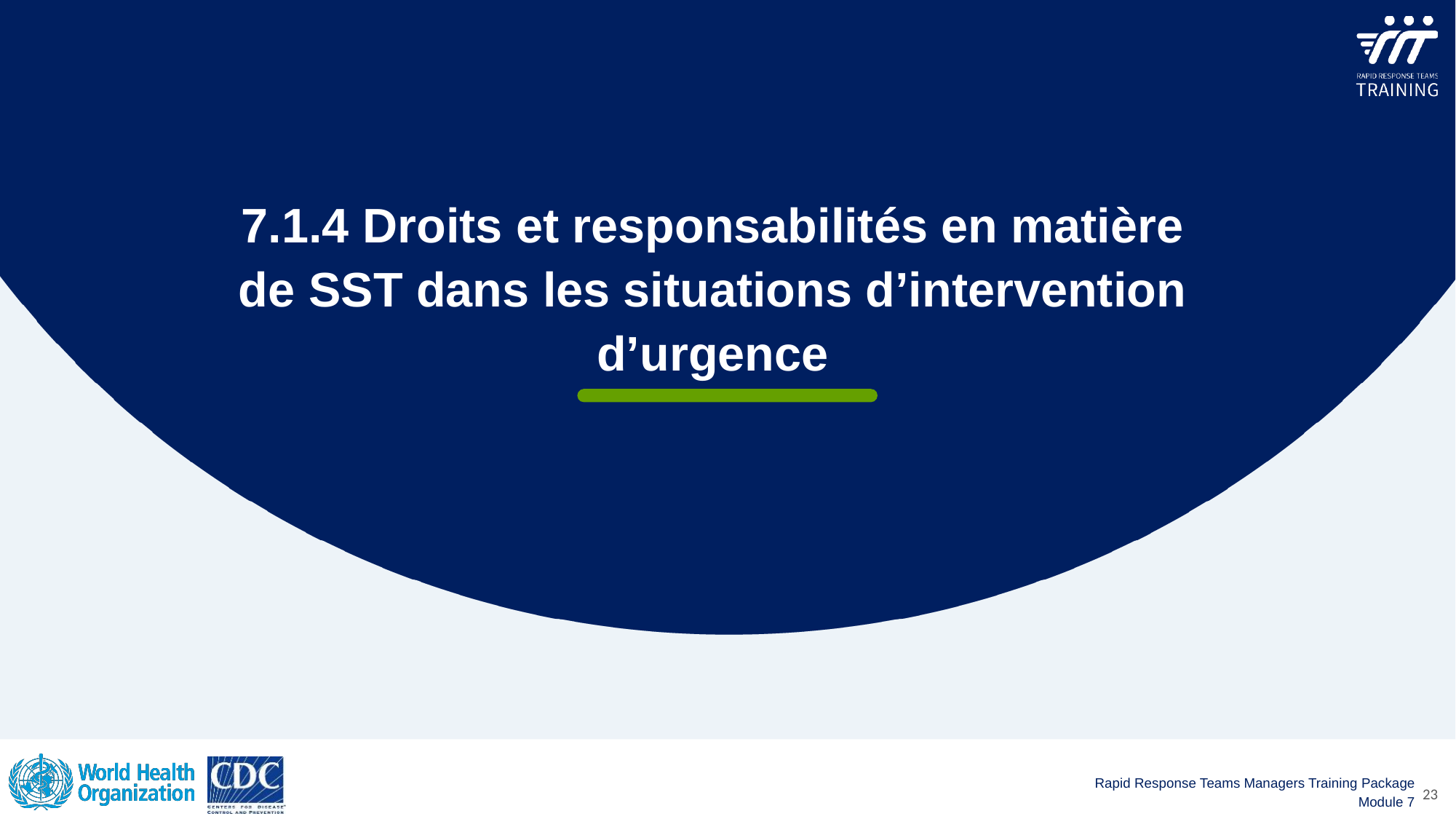

7.1.4 Droits et responsabilités en matière de SST dans les situations d’intervention d’urgence

23